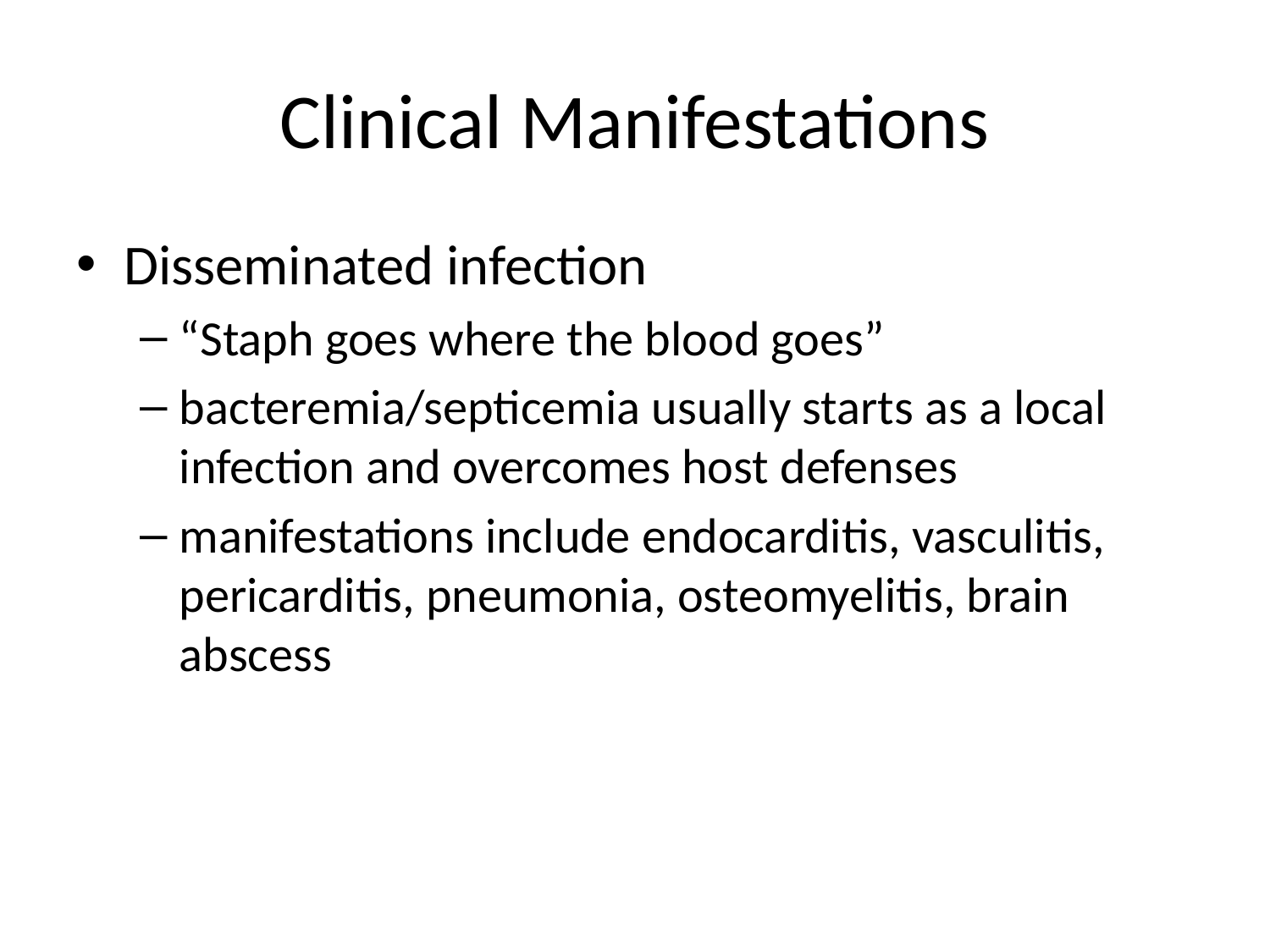

# Clinical Manifestations
Disseminated infection
“Staph goes where the blood goes”
bacteremia/septicemia usually starts as a local infection and overcomes host defenses
manifestations include endocarditis, vasculitis, pericarditis, pneumonia, osteomyelitis, brain abscess